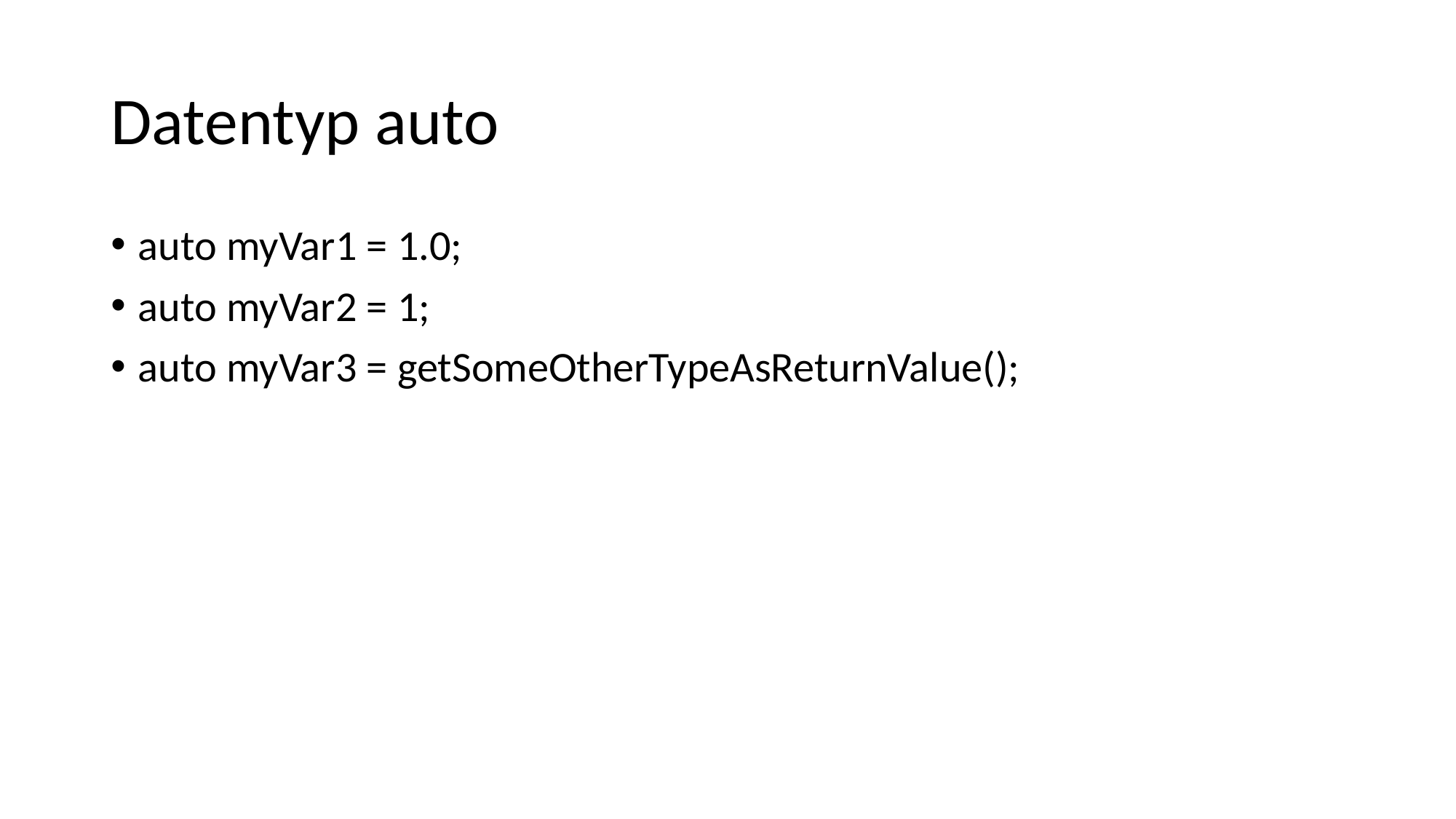

# Datentyp auto
auto myVar1 = 1.0;
auto myVar2 = 1;
auto myVar3 = getSomeOtherTypeAsReturnValue();